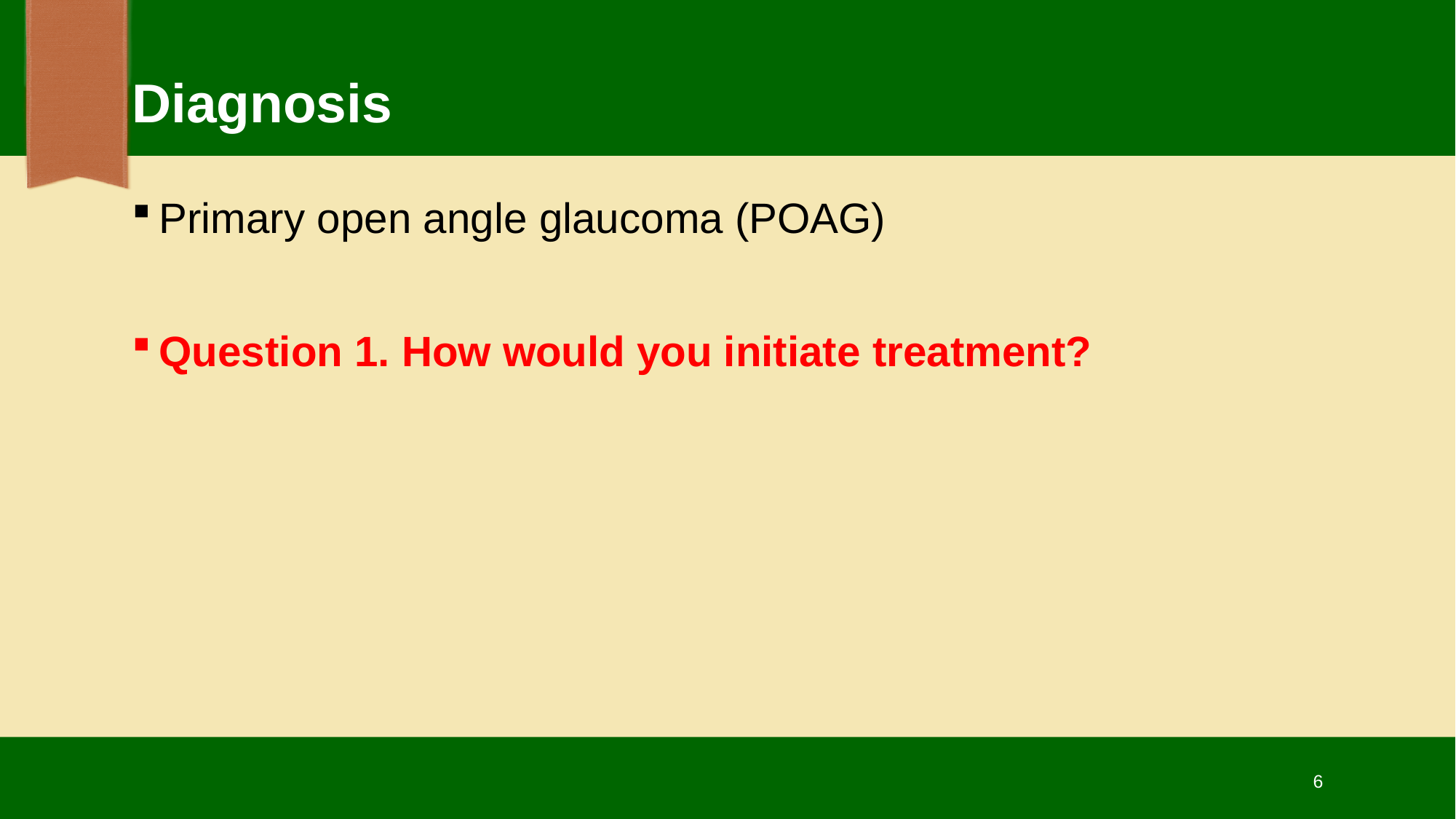

# Diagnosis
Primary open angle glaucoma (POAG)

Question 1. How would you initiate treatment?
6